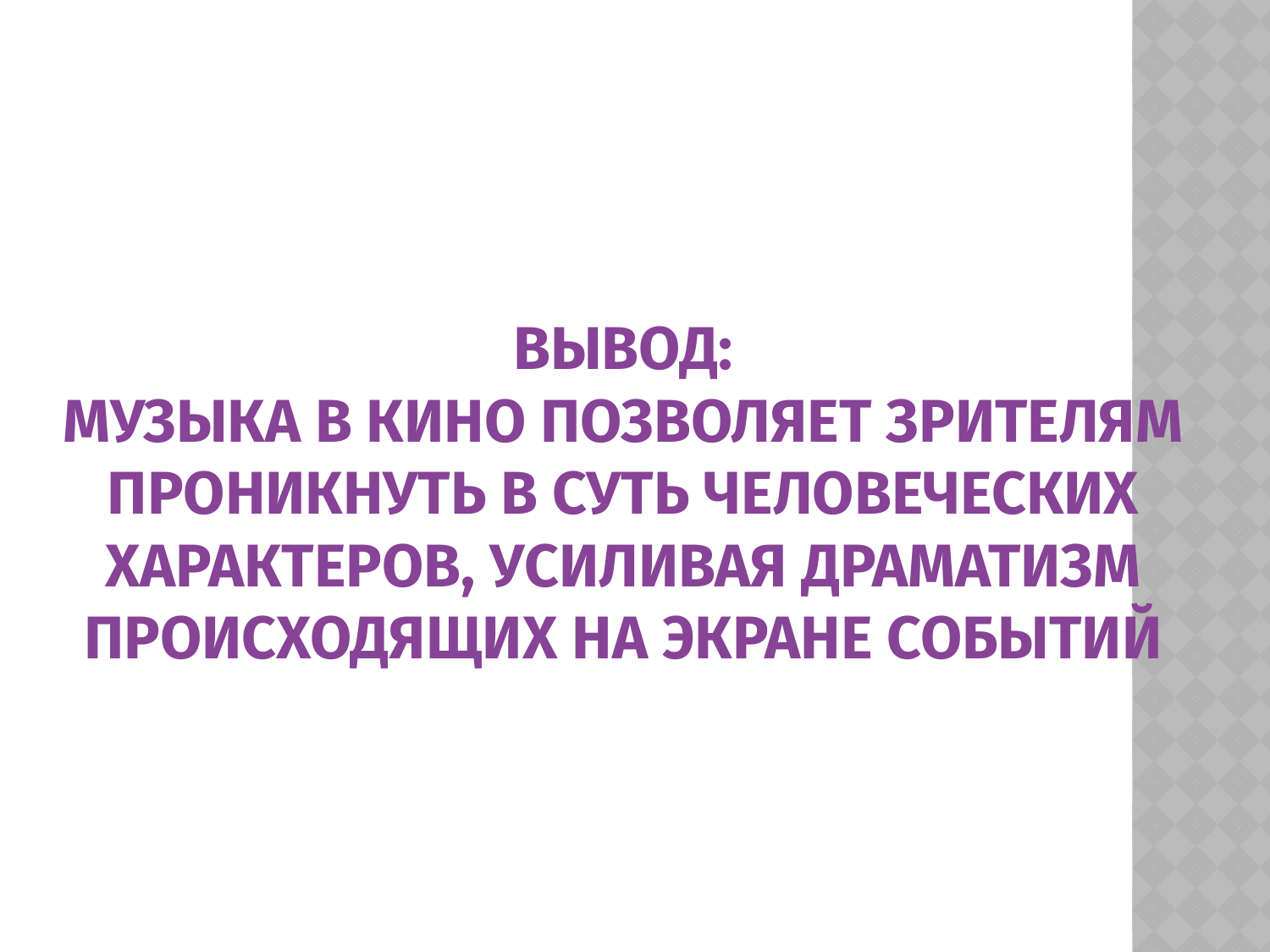

# Вывод: Музыка в кино позволяет зрителям проникнуть в суть человеческих характеров, усиливая драматизм происходящих на экране событий